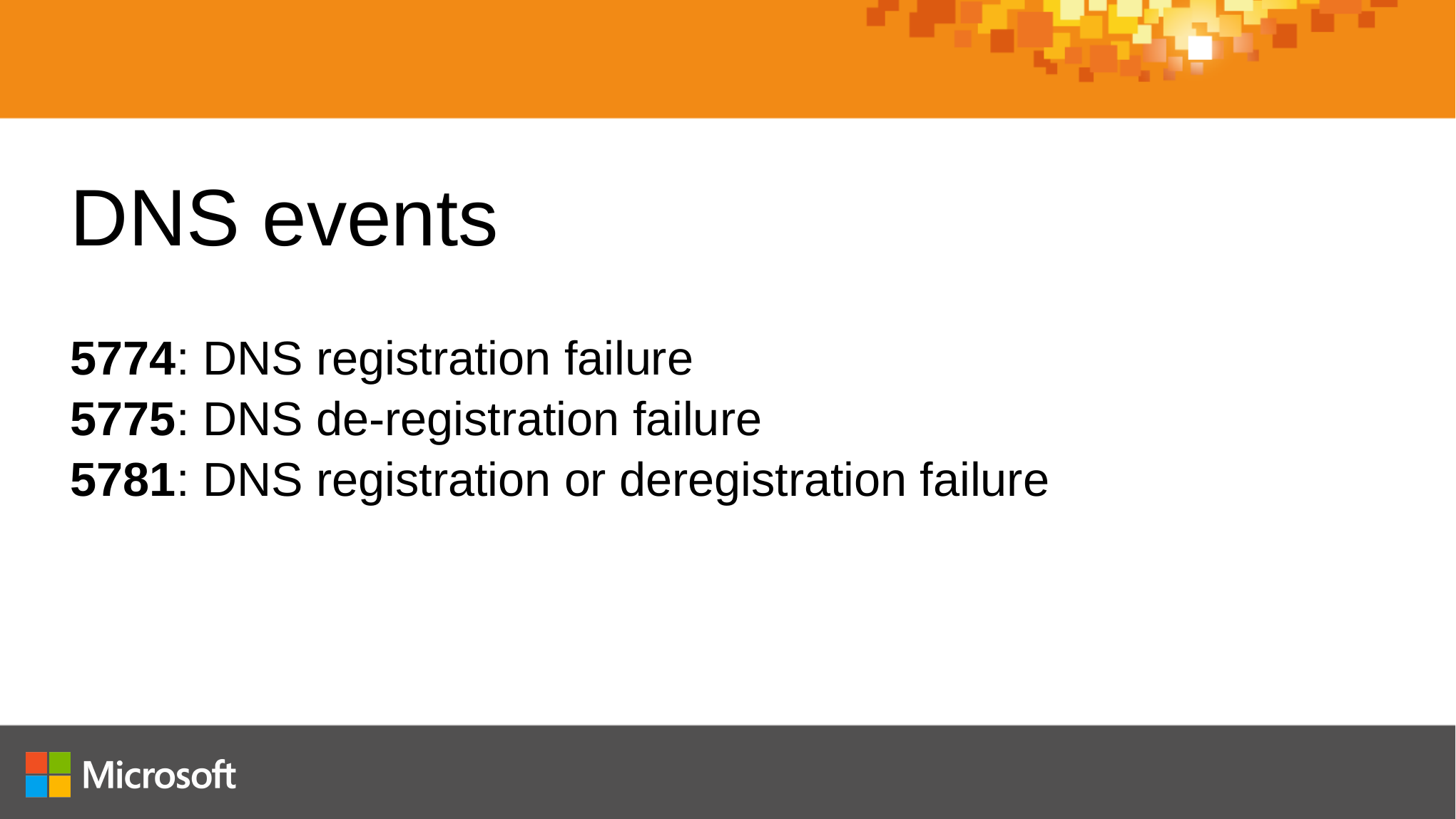

DNS events

5774: DNS registration failure
5775: DNS de-registration failure
5781: DNS registration or deregistration failure